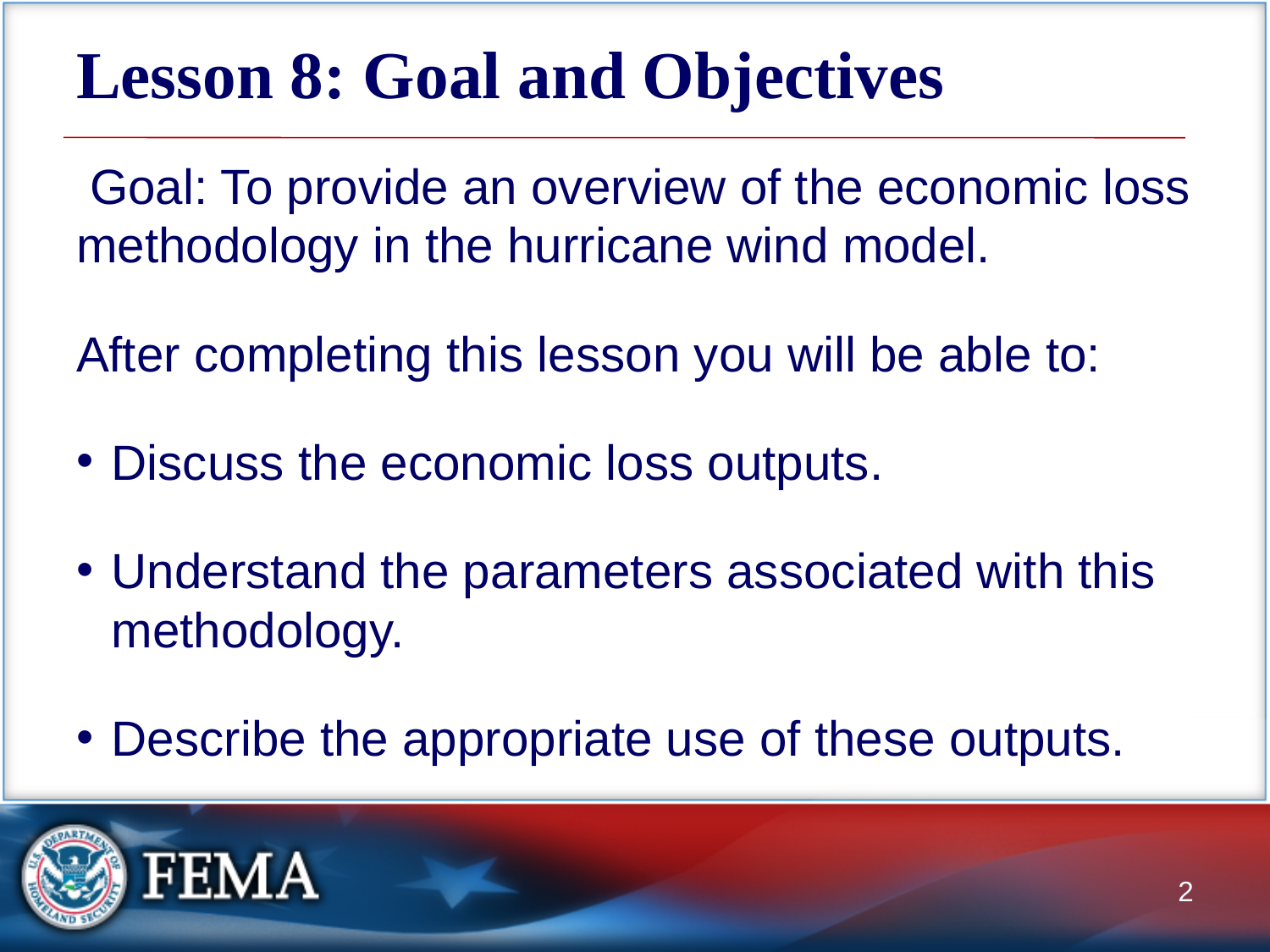

# Lesson 8: Goal and Objectives
 Goal: To provide an overview of the economic loss methodology in the hurricane wind model.
After completing this lesson you will be able to:
Discuss the economic loss outputs.
Understand the parameters associated with this methodology.
Describe the appropriate use of these outputs.
2